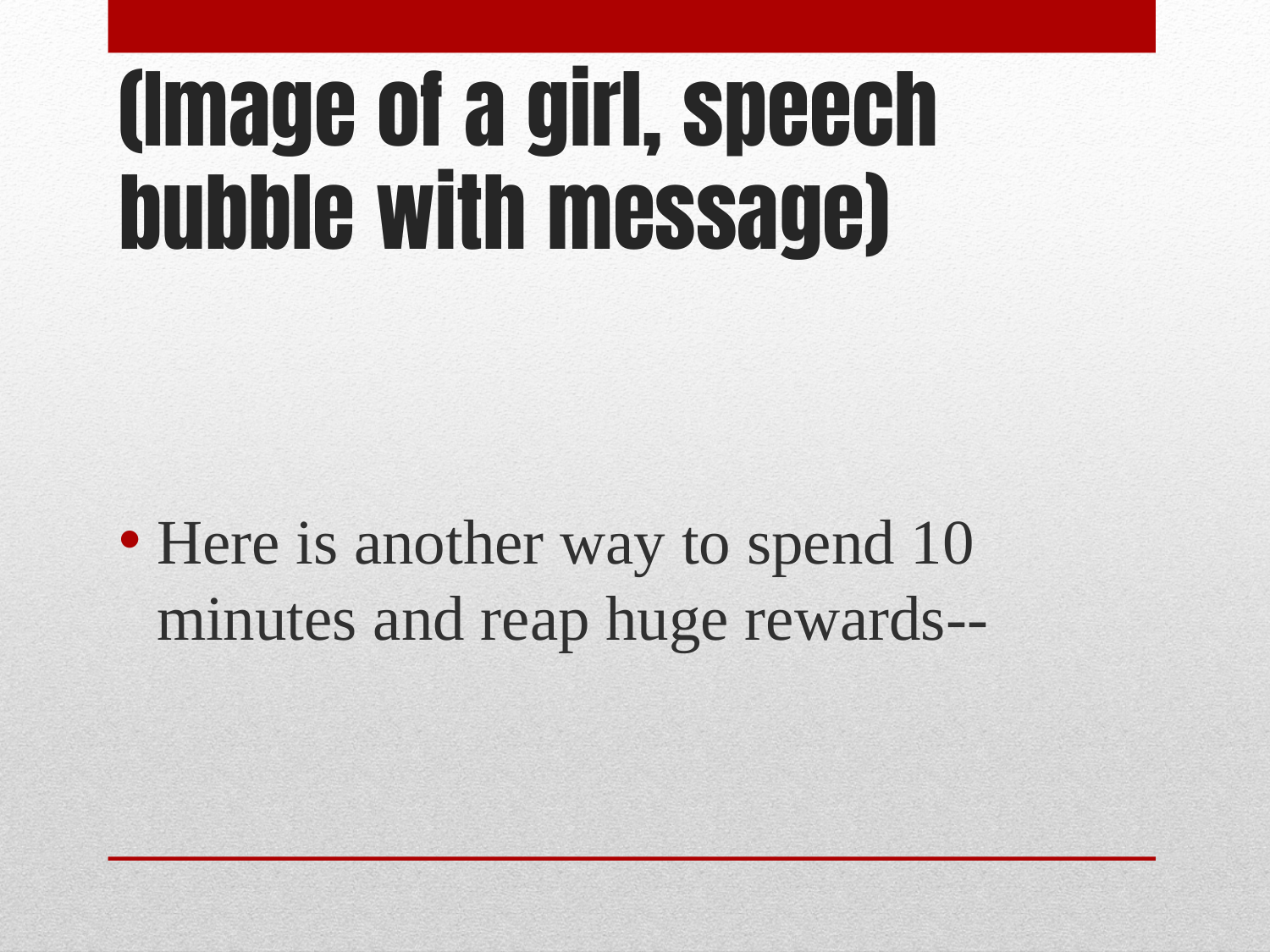

# (Image of a girl, speech bubble with message)
Here is another way to spend 10 minutes and reap huge rewards--